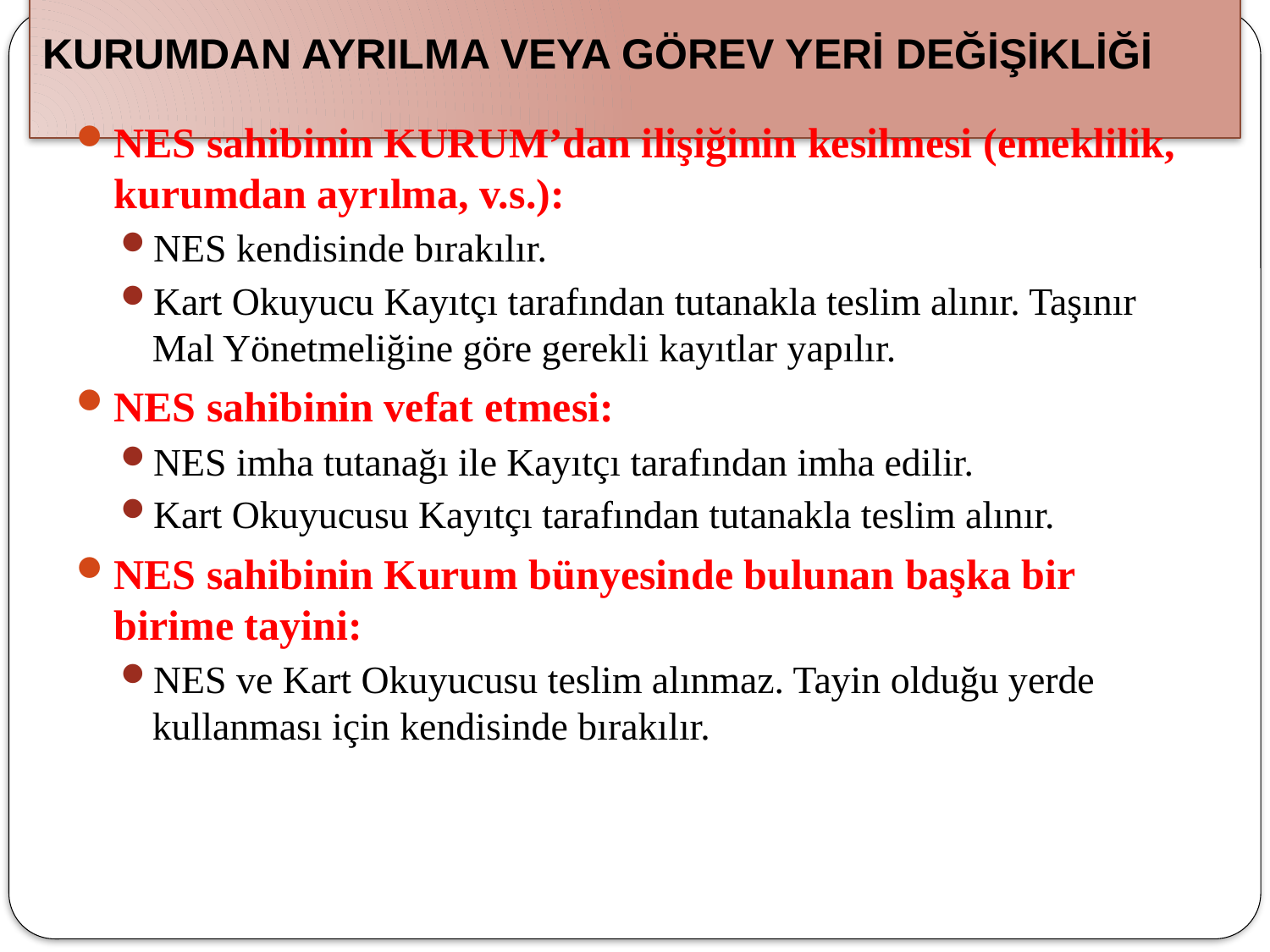

# KURUMDAN AYRILMA VEYA GÖREV YERİ DEĞİŞİKLİĞİ
NES sahibinin KURUM’dan ilişiğinin kesilmesi (emeklilik, kurumdan ayrılma, v.s.):
NES kendisinde bırakılır.
Kart Okuyucu Kayıtçı tarafından tutanakla teslim alınır. Taşınır Mal Yönetmeliğine göre gerekli kayıtlar yapılır.
NES sahibinin vefat etmesi:
NES imha tutanağı ile Kayıtçı tarafından imha edilir.
Kart Okuyucusu Kayıtçı tarafından tutanakla teslim alınır.
NES sahibinin Kurum bünyesinde bulunan başka bir birime tayini:
NES ve Kart Okuyucusu teslim alınmaz. Tayin olduğu yerde kullanması için kendisinde bırakılır.